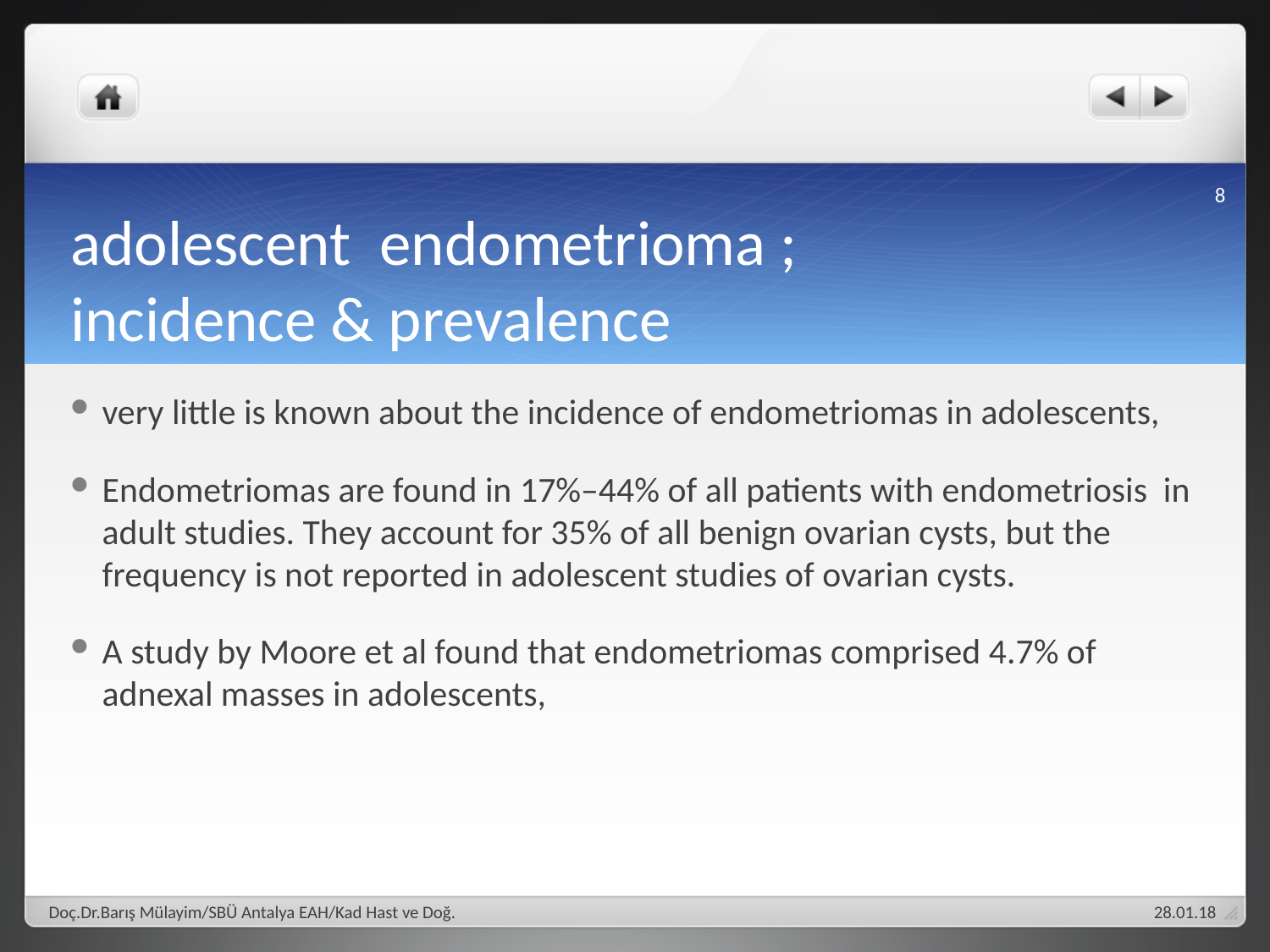

8
# adolescent  endometrioma ; incidence & prevalence
very little is known about the incidence of endometriomas in adolescents,
Endometriomas are found in 17%–44% of all patients with endometriosis  in adult studies. They account for 35% of all benign ovarian cysts, but the frequency is not reported in adolescent studies of ovarian cysts.
A study by Moore et al found that endometriomas comprised 4.7% of adnexal masses in adolescents,

Doç.Dr.Barış Mülayim/SBÜ Antalya EAH/Kad Hast ve Doğ.
28.01.18